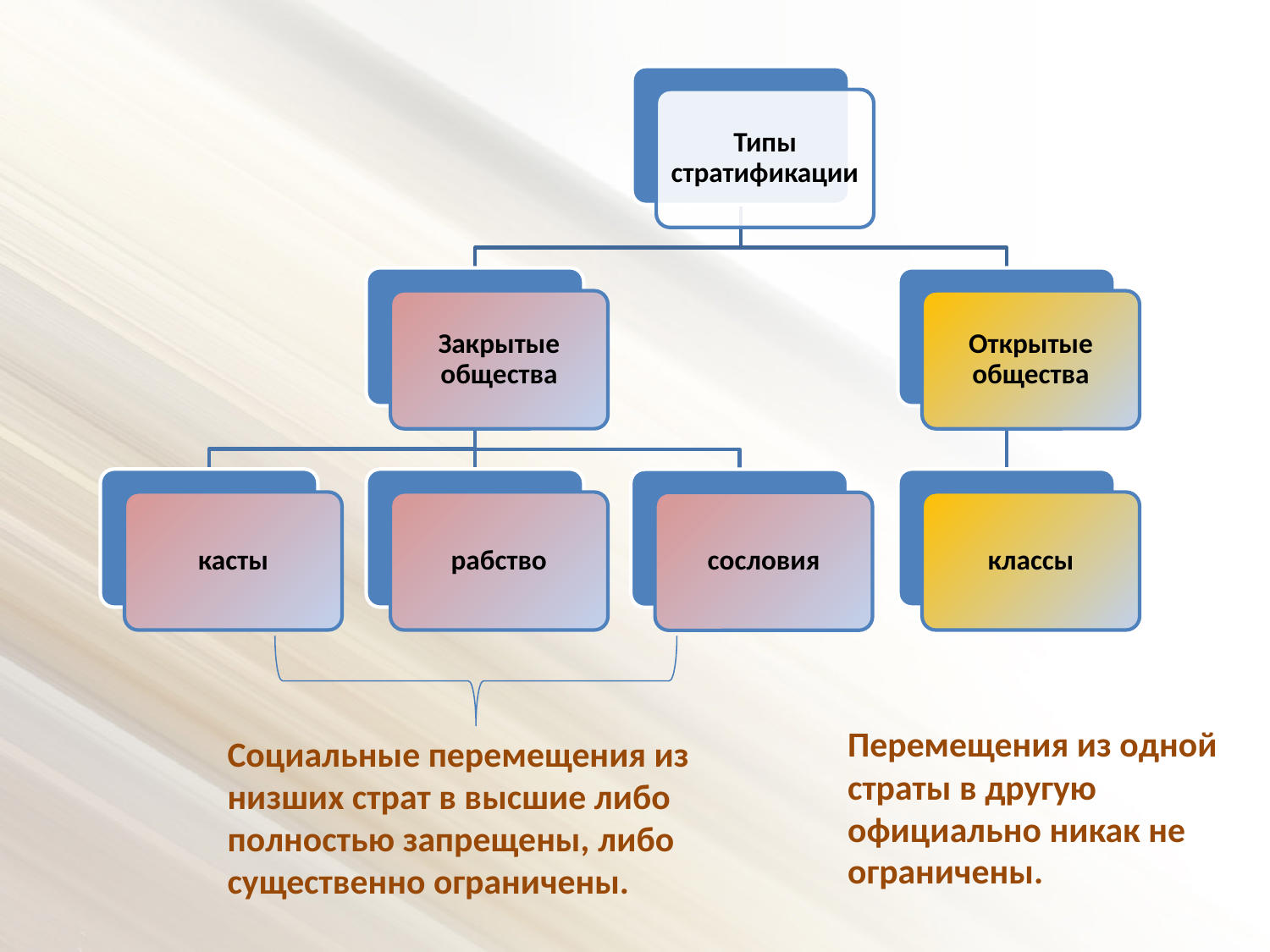

Типы стратификации
Закрытые общества
касты
рабство
сословия
Открытые общества
классы

Перемещения из одной страты в другую официально никак не ограничены.
Социальные перемещения из низших страт в высшие либо полностью запрещены, либо существенно ограничены.